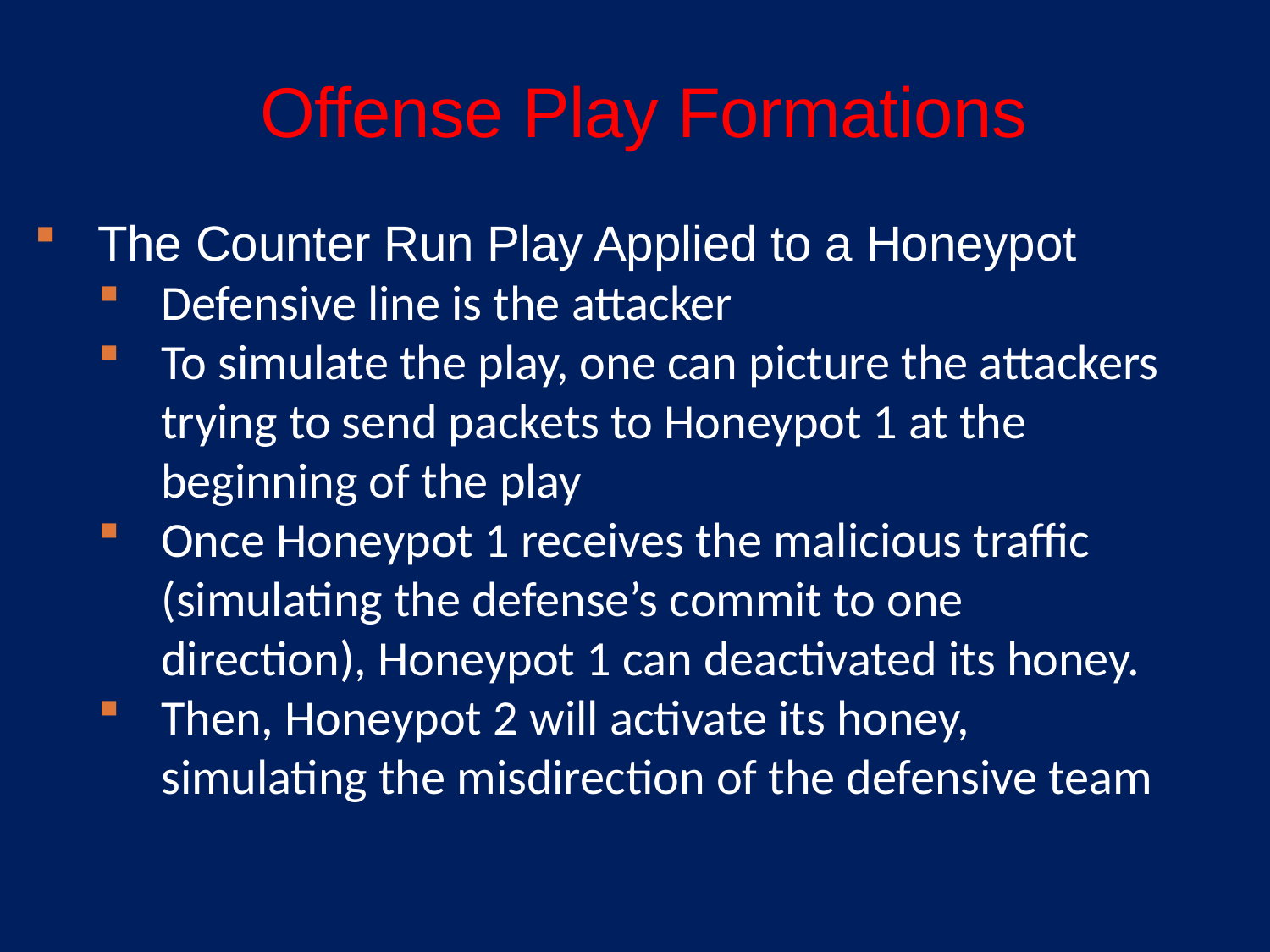

# Offense Play Formations
The Counter Run Play Applied to a Honeypot
Defensive line is the attacker
To simulate the play, one can picture the attackers trying to send packets to Honeypot 1 at the beginning of the play
Once Honeypot 1 receives the malicious traffic (simulating the defense’s commit to one direction), Honeypot 1 can deactivated its honey.
Then, Honeypot 2 will activate its honey, simulating the misdirection of the defensive team